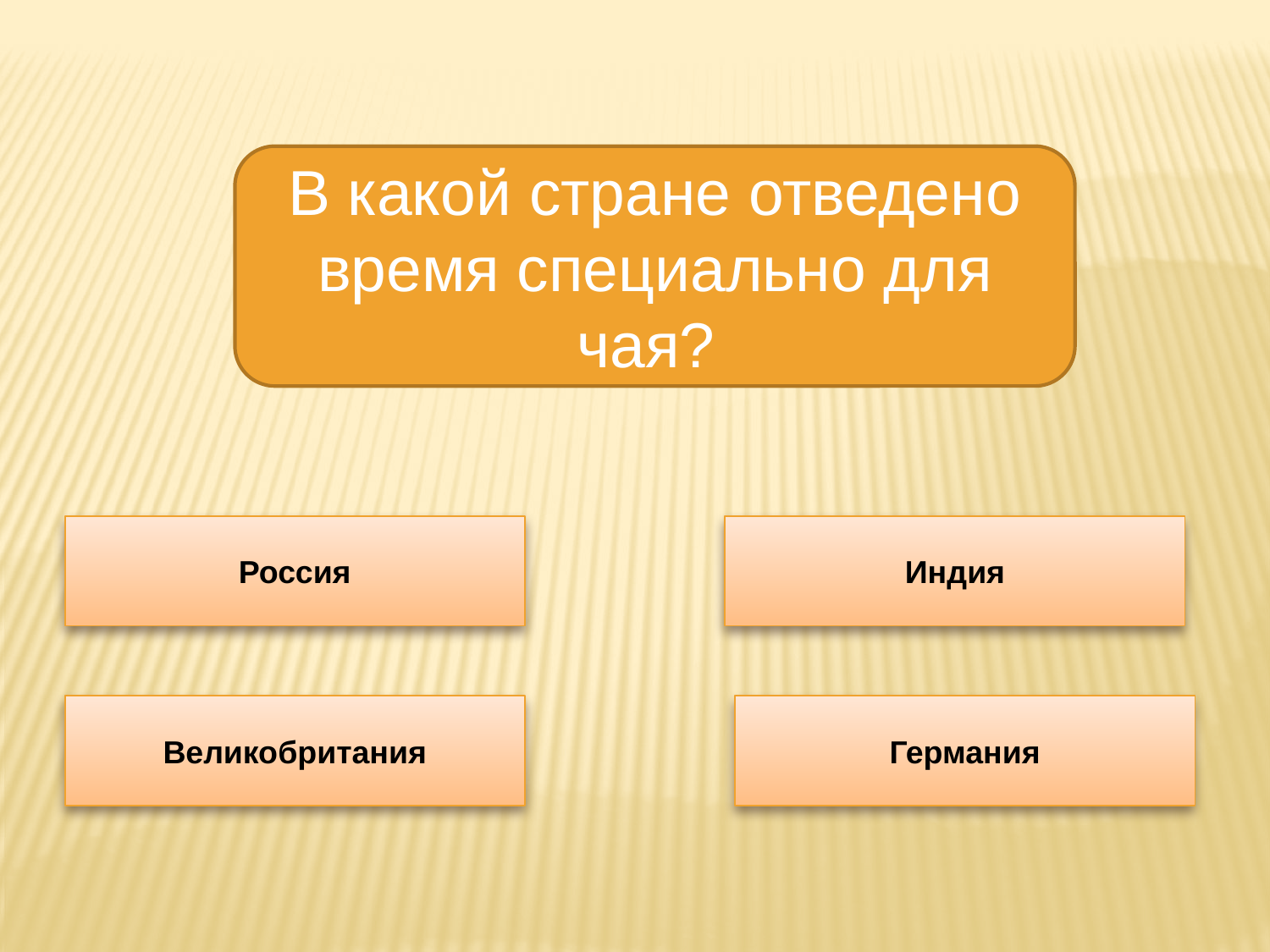

В какой стране отведено время специально для чая?
Россия
Индия
Великобритания
Германия